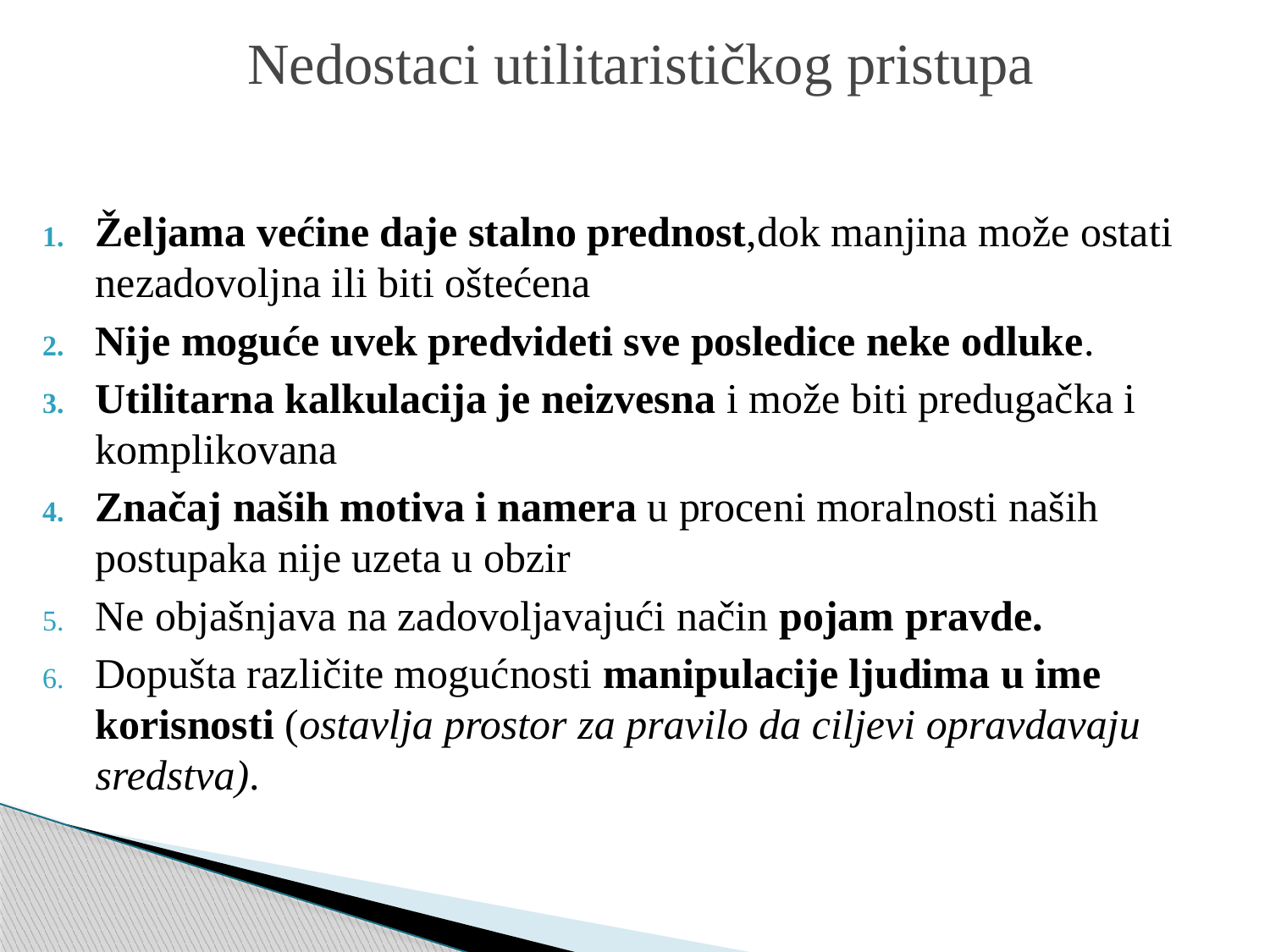

Nedostaci utilitarističkog pristupa
Željama većine daje stalno prednost,dok manjina može ostati nezadovoljna ili biti oštećena
Nije moguće uvek predvideti sve posledice neke odluke.
Utilitarna kalkulacija je neizvesna i može biti predugačka i komplikovana
Značaj naših motiva i namera u proceni moralnosti naših postupaka nije uzeta u obzir
Ne objašnjava na zadovoljavajući način pojam pravde.
Dopušta različite mogućnosti manipulacije ljudima u ime korisnosti (ostavlja prostor za pravilo da ciljevi opravdavaju sredstva).